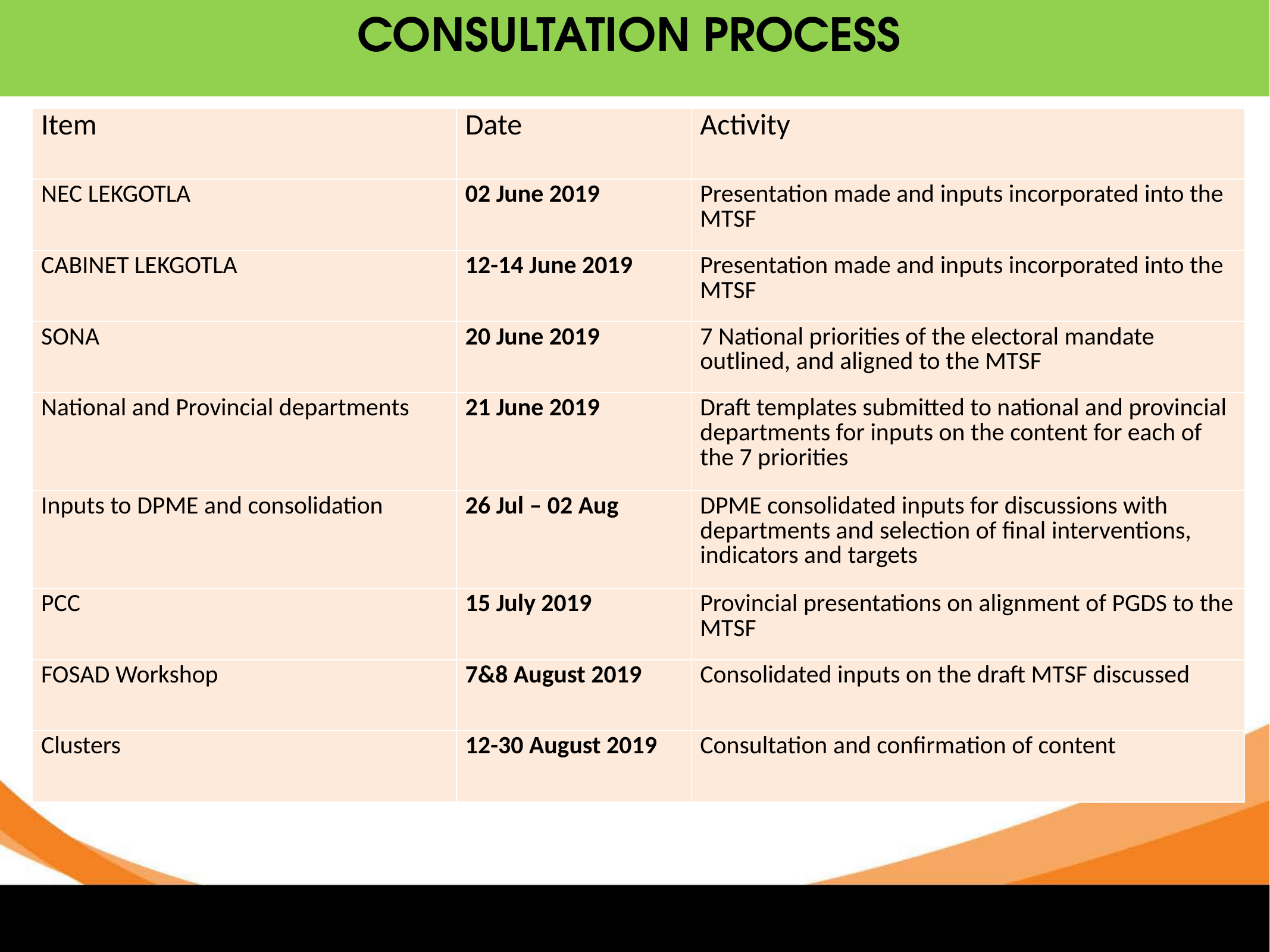

CONSULTATION PROCESS
#
| Item | Date | Activity |
| --- | --- | --- |
| NEC LEKGOTLA | 02 June 2019 | Presentation made and inputs incorporated into the MTSF |
| CABINET LEKGOTLA | 12-14 June 2019 | Presentation made and inputs incorporated into the MTSF |
| SONA | 20 June 2019 | 7 National priorities of the electoral mandate outlined, and aligned to the MTSF |
| National and Provincial departments | 21 June 2019 | Draft templates submitted to national and provincial departments for inputs on the content for each of the 7 priorities |
| Inputs to DPME and consolidation | 26 Jul – 02 Aug | DPME consolidated inputs for discussions with departments and selection of final interventions, indicators and targets |
| PCC | 15 July 2019 | Provincial presentations on alignment of PGDS to the MTSF |
| FOSAD Workshop | 7&8 August 2019 | Consolidated inputs on the draft MTSF discussed |
| Clusters | 12-30 August 2019 | Consultation and confirmation of content |